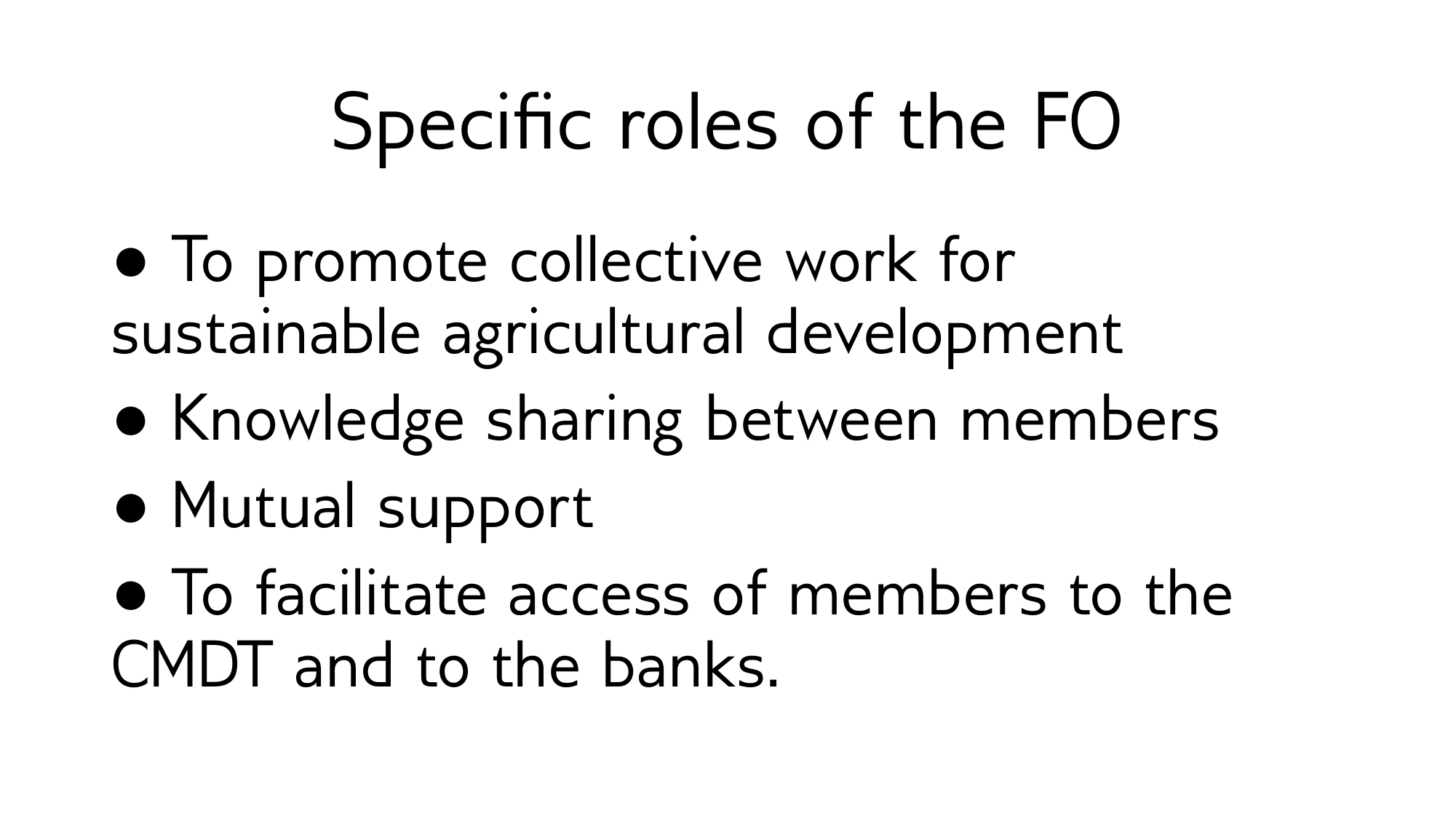

# Specific roles of the FO
● To promote collective work for sustainable agricultural development
● Knowledge sharing between members
● Mutual support
● To facilitate access of members to the CMDT and to the banks.